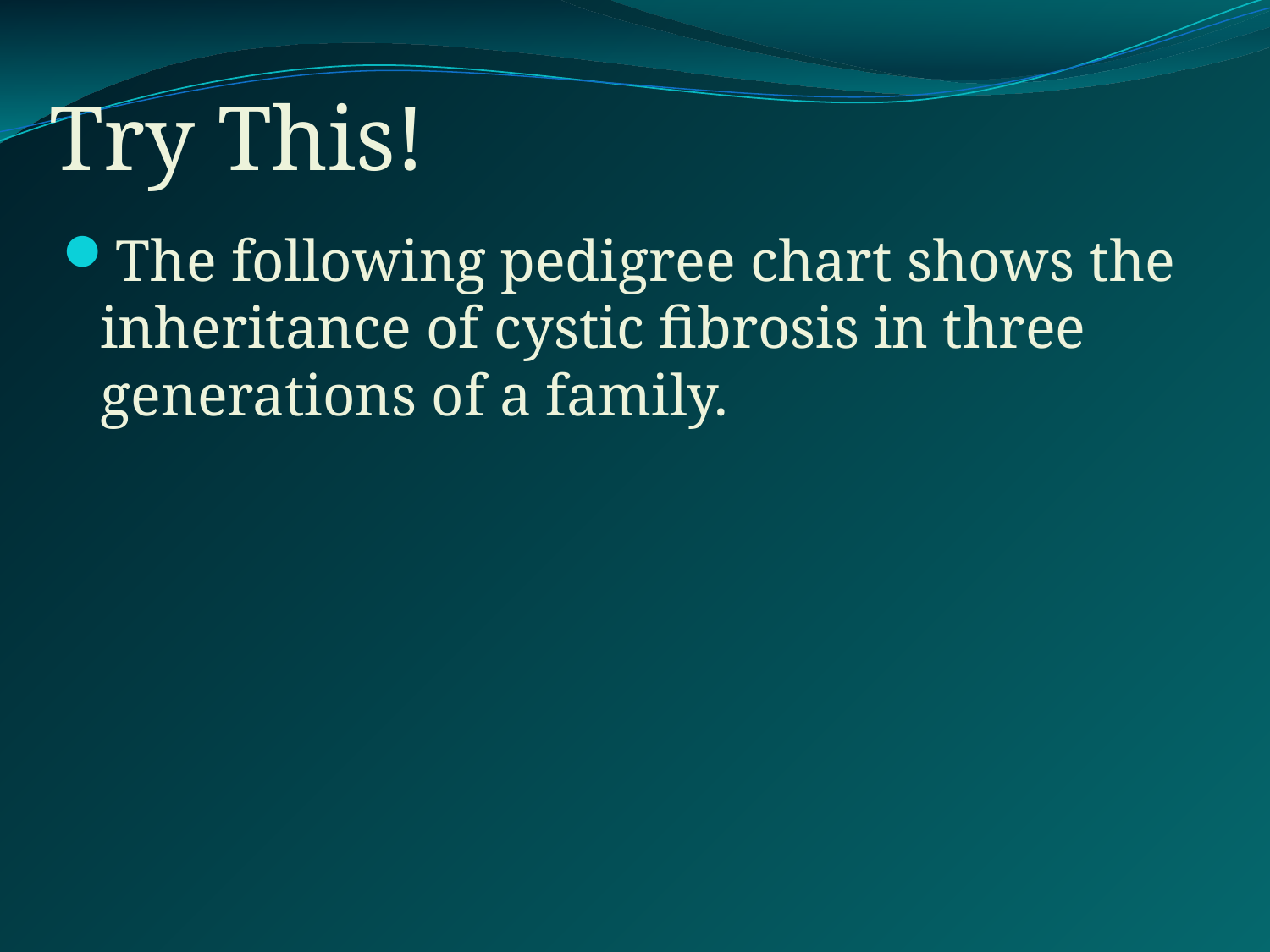

# Try This!
The following pedigree chart shows the inheritance of cystic fibrosis in three generations of a family.